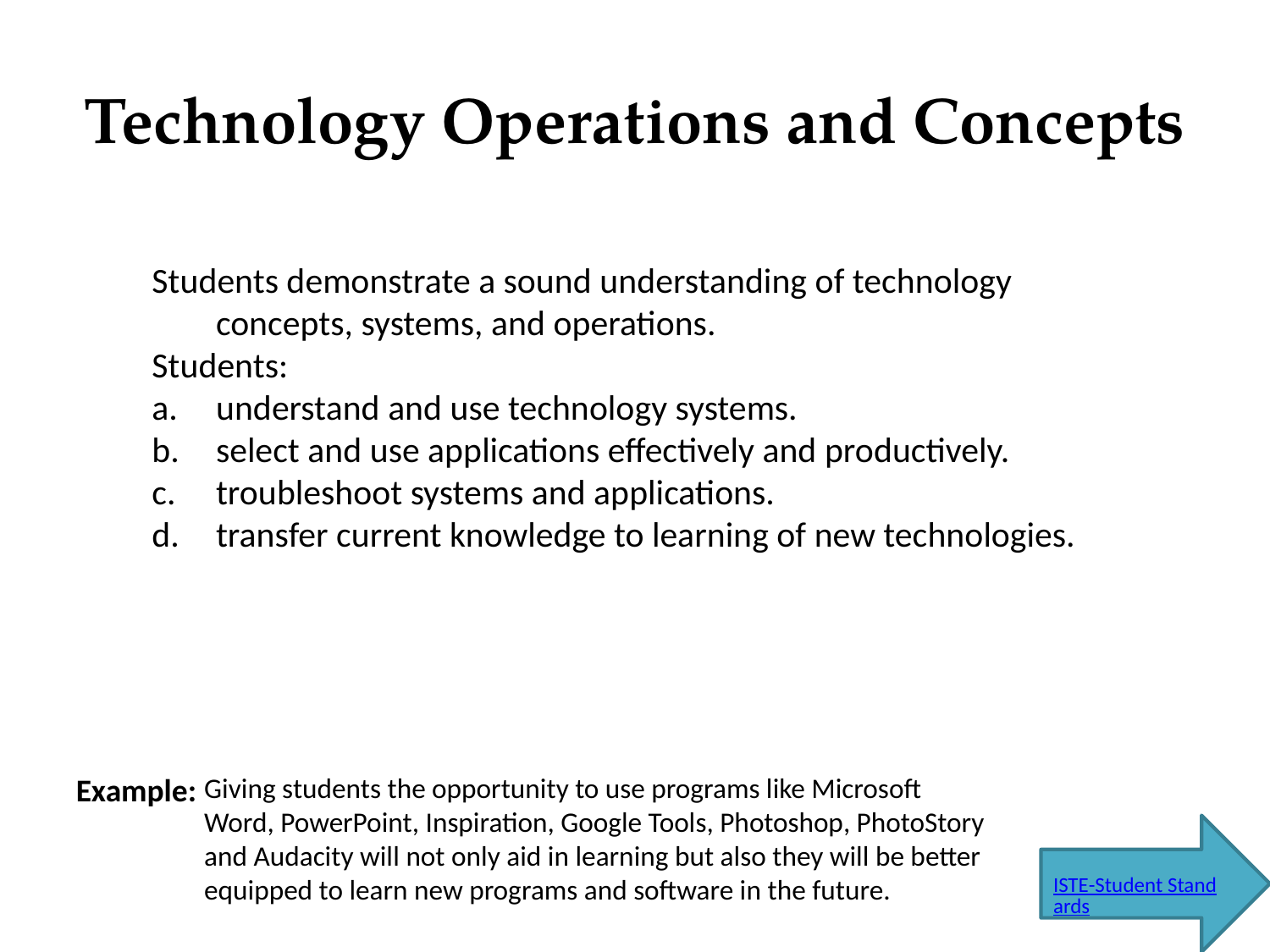

# Technology Operations and Concepts
Students demonstrate a sound understanding of technology concepts, systems, and operations.
Students:
a. 	understand and use technology systems.
b. 	select and use applications effectively and productively.
c. 	troubleshoot systems and applications.
d. 	transfer current knowledge to learning of new technologies.
Example:
Giving students the opportunity to use programs like Microsoft Word, PowerPoint, Inspiration, Google Tools, Photoshop, PhotoStory and Audacity will not only aid in learning but also they will be better equipped to learn new programs and software in the future.
ISTE-Student Standards